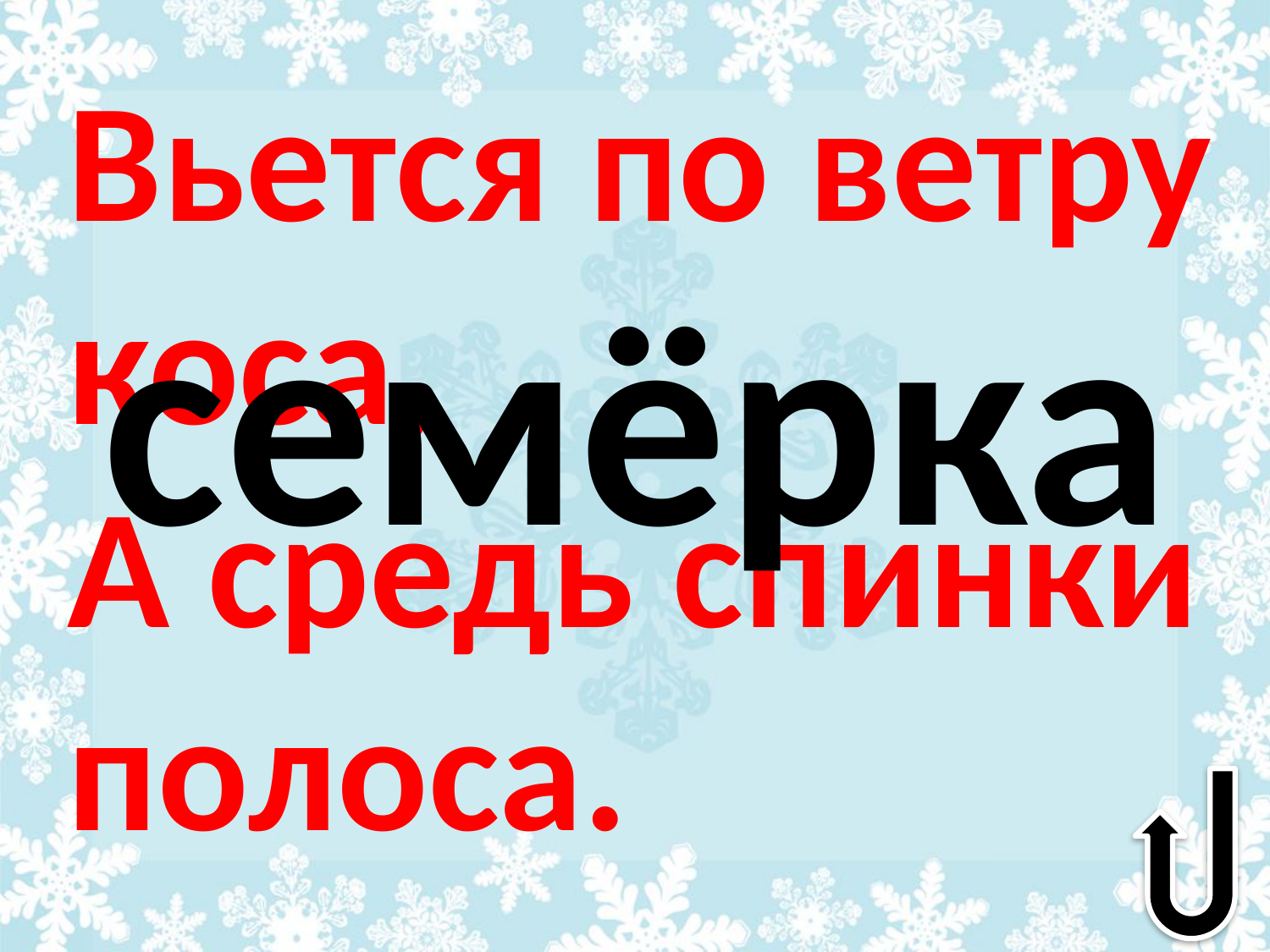

Вьется по ветру коса,
А средь спинки полоса.
семёрка